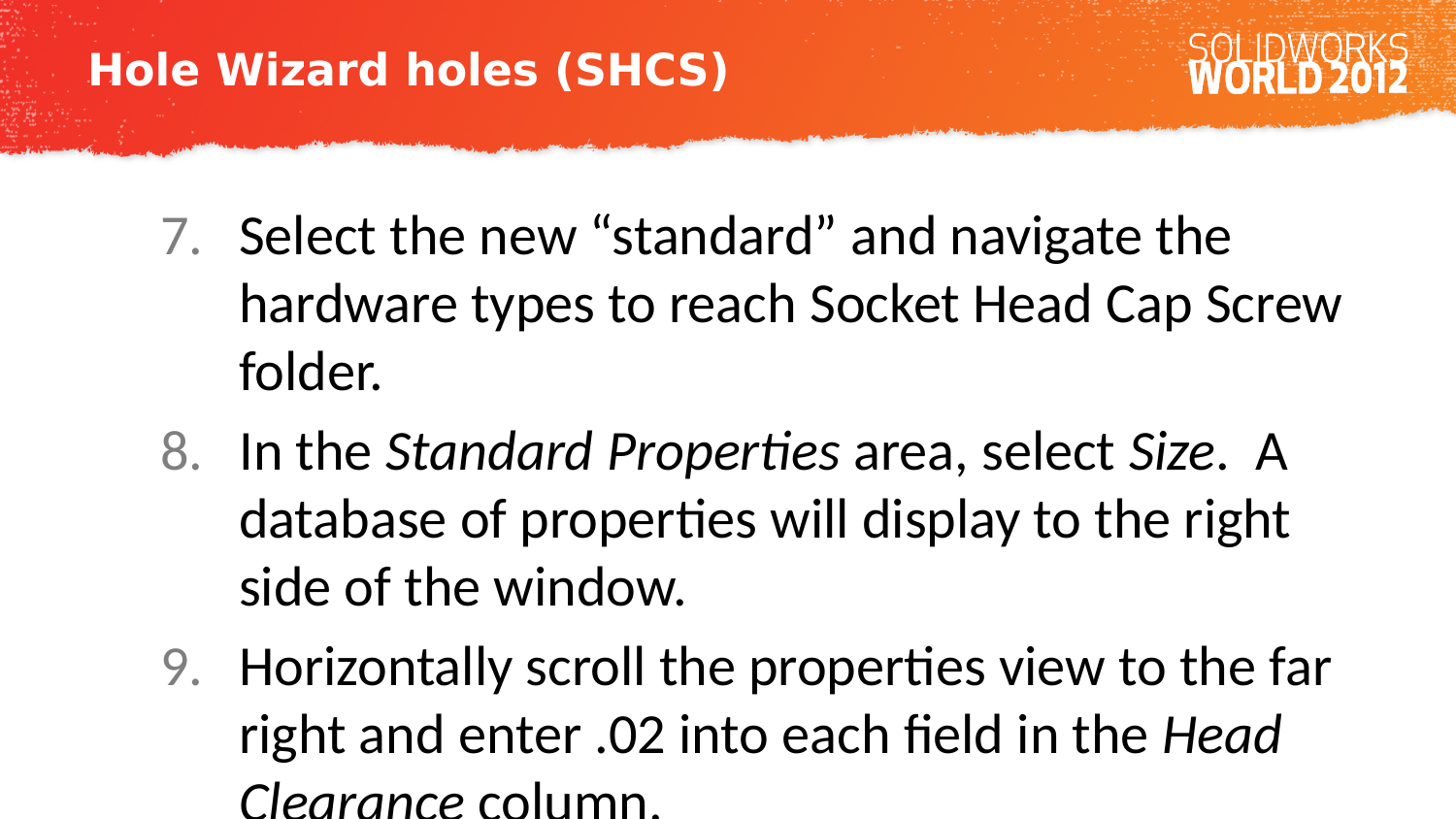

# Hole Wizard holes (SHCS)
Select the new “standard” and navigate the hardware types to reach Socket Head Cap Screw folder.
In the Standard Properties area, select Size.  A database of properties will display to the right side of the window.
Horizontally scroll the properties view to the far right and enter .02 into each field in the Head Clearance column.